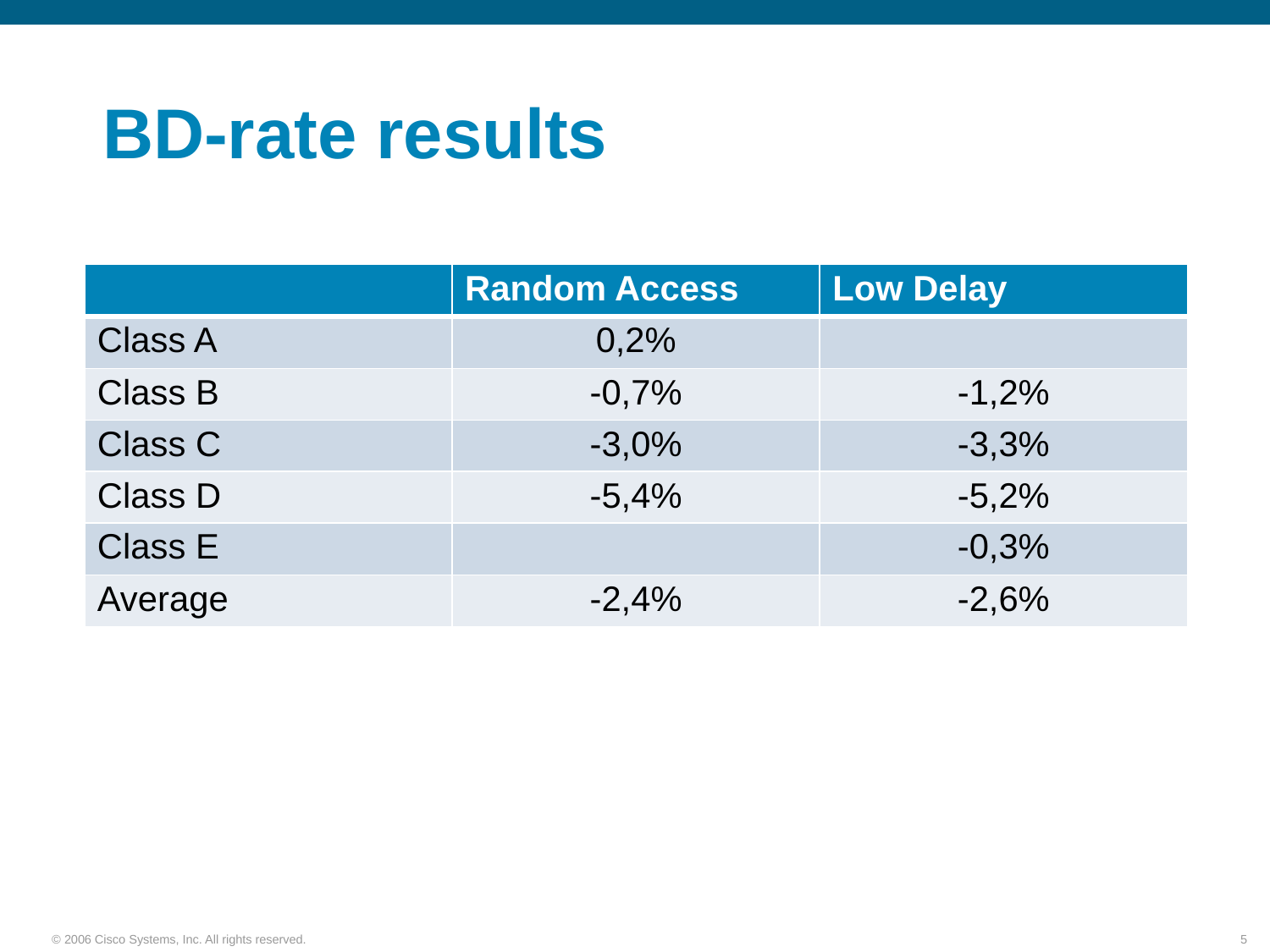

# BD-rate results
|  | Random Access | Low Delay |
| --- | --- | --- |
| Class A | 0,2% |  |
| Class B | -0,7% | -1,2% |
| Class C | -3,0% | -3,3% |
| Class D | -5,4% | -5,2% |
| Class E |  | -0,3% |
| Average | -2,4% | -2,6% |